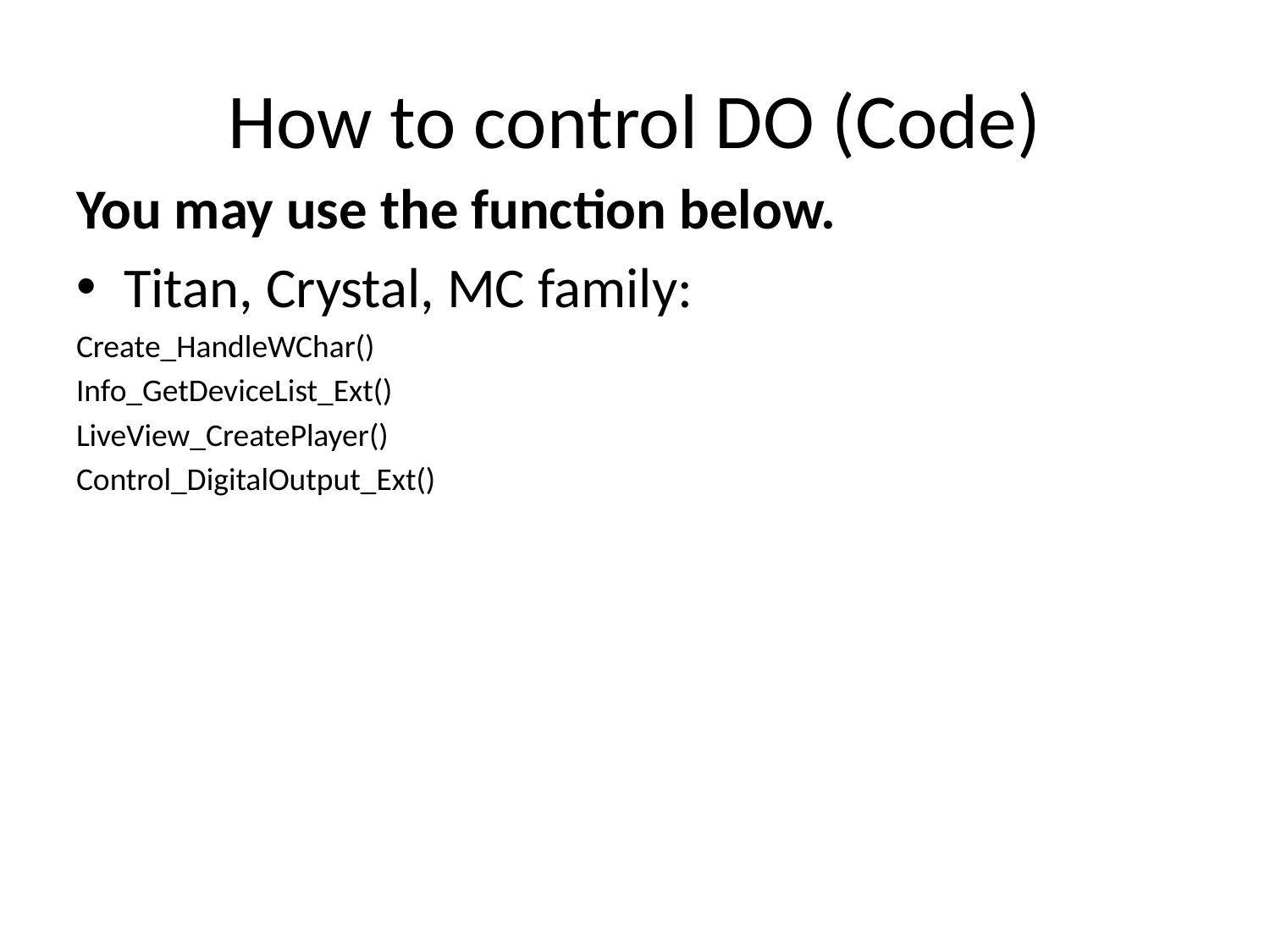

# How to control DO (Code)
You may use the function below.
Titan, Crystal, MC family:
Create_HandleWChar()
Info_GetDeviceList_Ext()
LiveView_CreatePlayer()
Control_DigitalOutput_Ext()